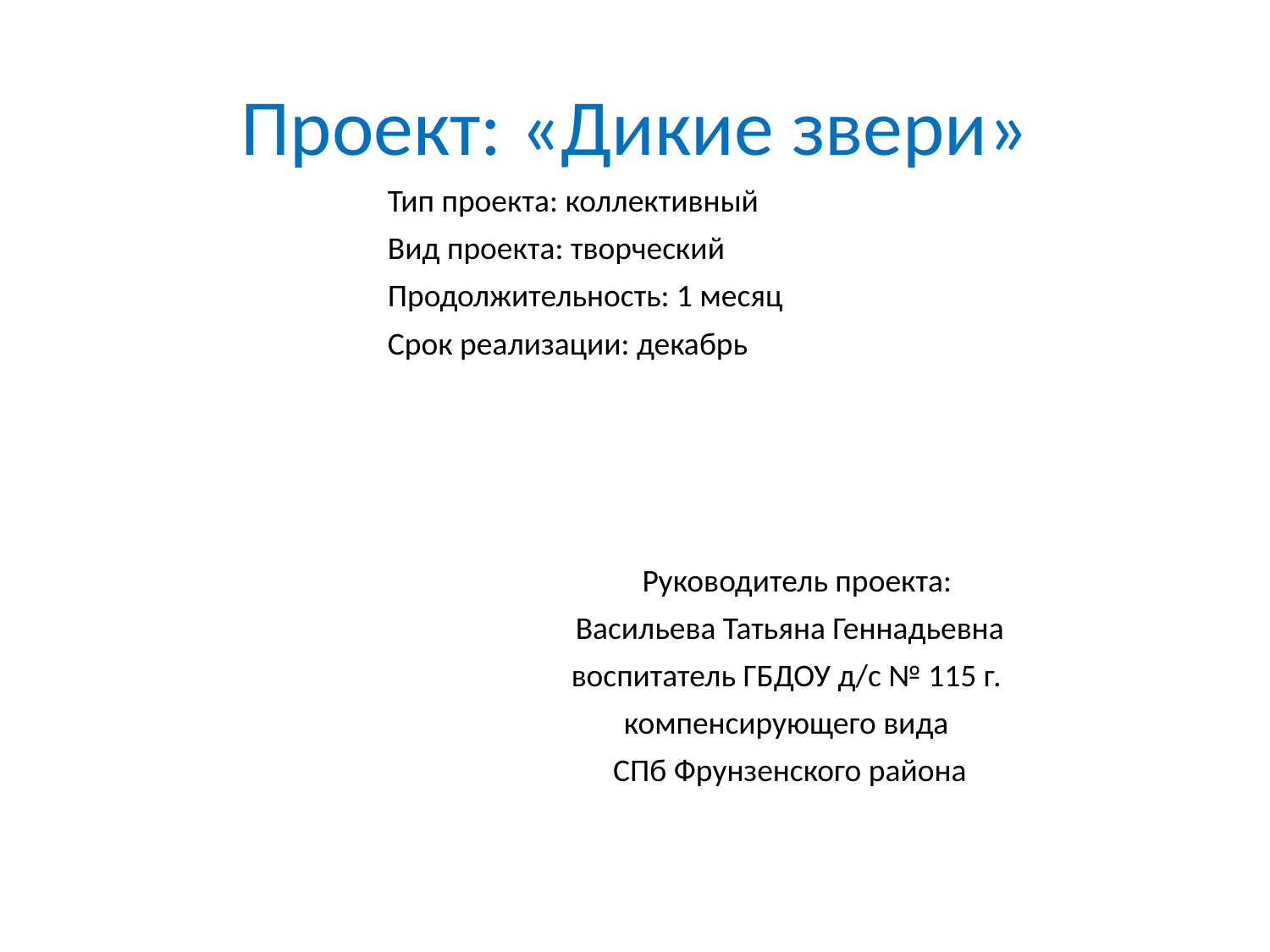

# Проект: «Дикие звери»
Тип проекта: коллективный
Вид проекта: творческий
Продолжительность: 1 месяц
Срок реализации: декабрь

   Руководитель проекта:
 Васильева Татьяна Геннадьевна
воспитатель ГБДОУ д/с № 115 г.
компенсирующего вида
СПб Фрунзенского района